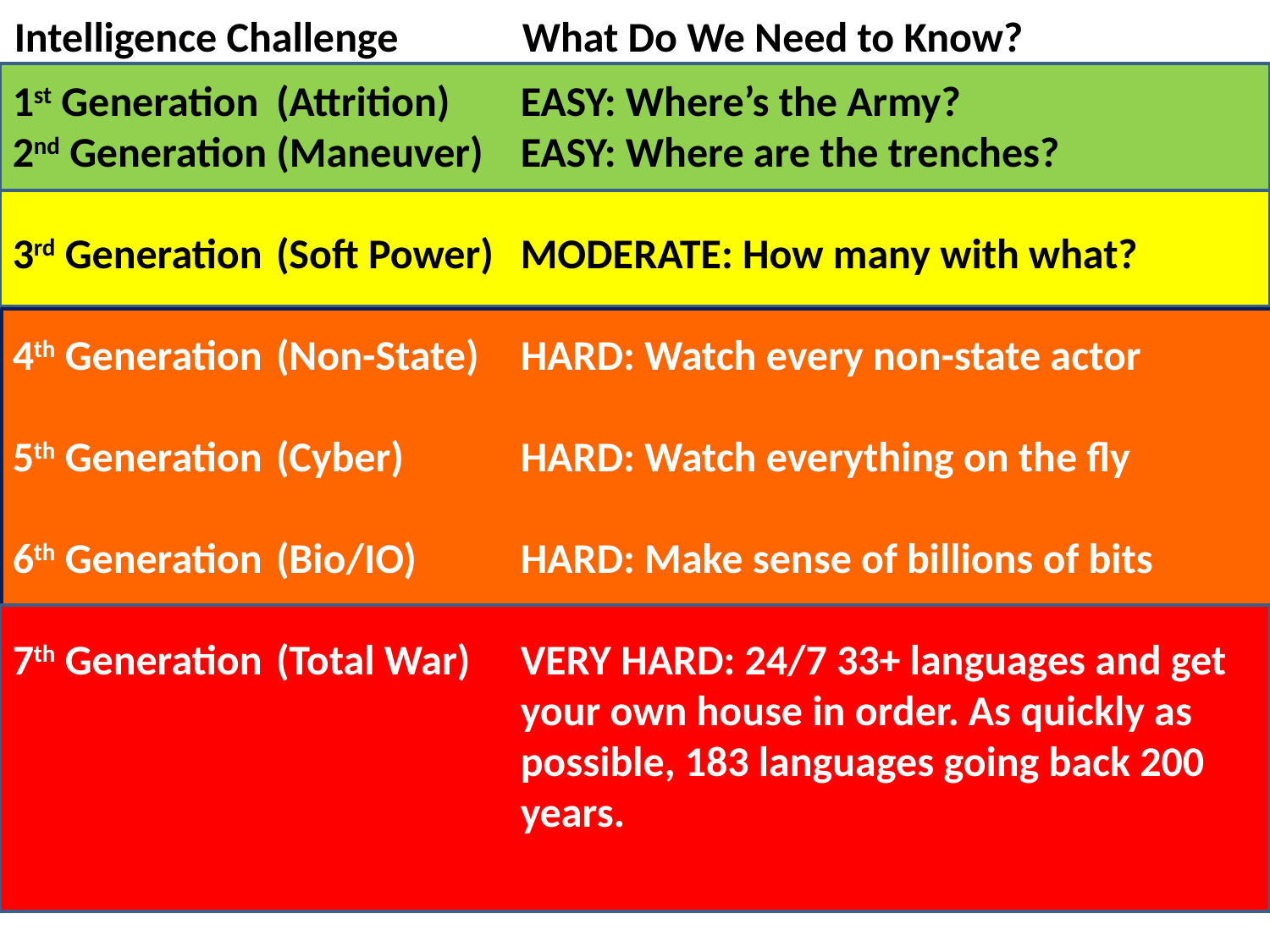

Intelligence Challenge 	What Do We Need to Know?

1st Generation	 (Attrition)	EASY: Where’s the Army?
2nd Generation (Maneuver)	EASY: Where are the trenches?

3rd Generation	 (Soft Power)	MODERATE: How many with what?

4th Generation	 (Non-State)	HARD: Watch every non-state actor

5th Generation	 (Cyber)	HARD: Watch everything on the fly

6th Generation	 (Bio/IO)	HARD: Make sense of billions of bits

7th Generation	 (Total War)	VERY HARD: 24/7 33+ languages and get 				your own house in order. As quickly as 				possible, 183 languages going back 200 				years.